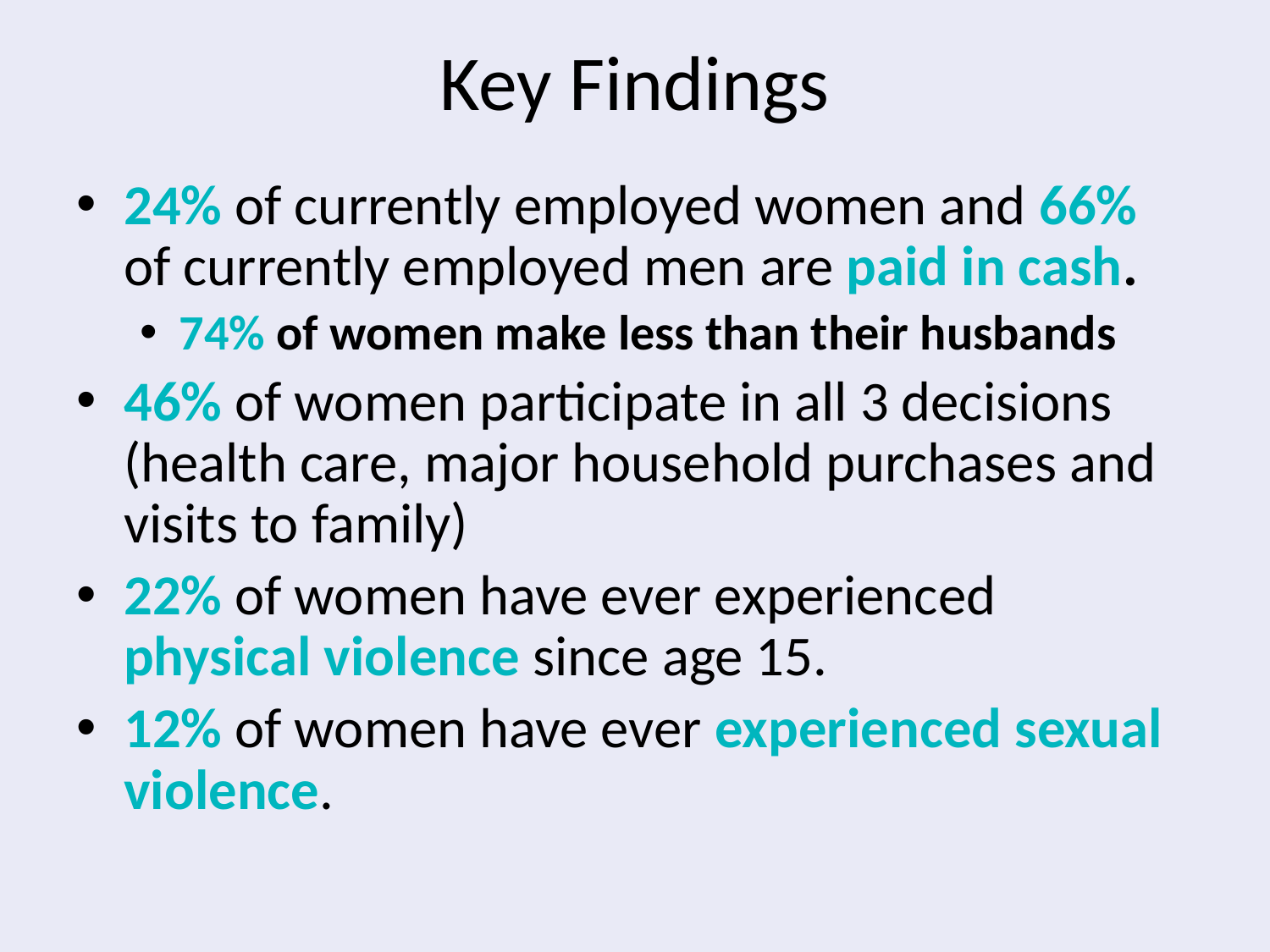

# Key Findings
24% of currently employed women and 66% of currently employed men are paid in cash.
74% of women make less than their husbands
46% of women participate in all 3 decisions (health care, major household purchases and visits to family)
22% of women have ever experienced physical violence since age 15.
12% of women have ever experienced sexual violence.